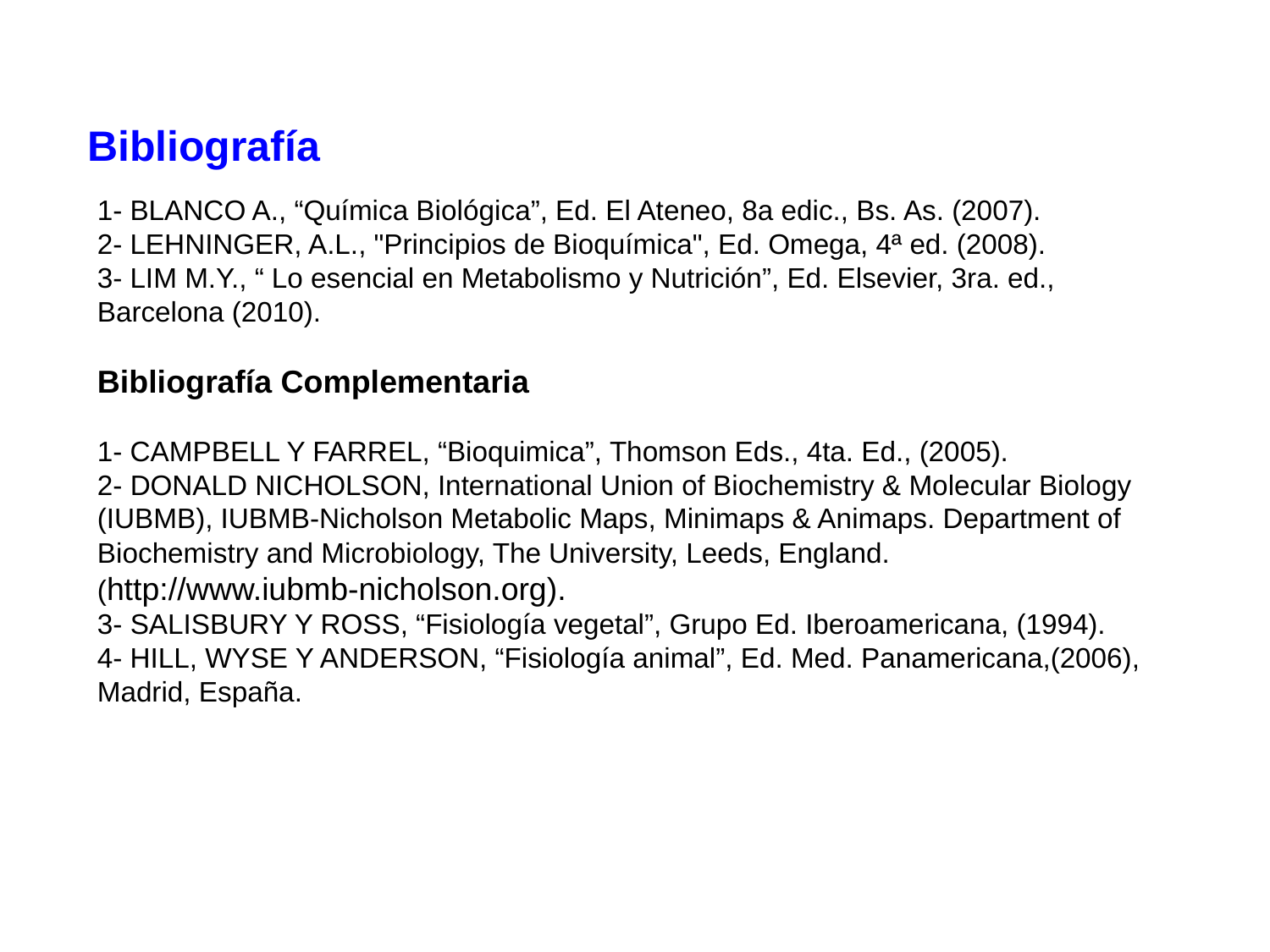

Bibliografía
1- BLANCO A., “Química Biológica”, Ed. El Ateneo, 8a edic., Bs. As. (2007).
2- LEHNINGER, A.L., "Principios de Bioquímica", Ed. Omega, 4ª ed. (2008).
3- LIM M.Y., “ Lo esencial en Metabolismo y Nutrición”, Ed. Elsevier, 3ra. ed., Barcelona (2010).

Bibliografía Complementaria

1- CAMPBELL Y FARREL, “Bioquimica”, Thomson Eds., 4ta. Ed., (2005).
2- DONALD NICHOLSON, International Union of Biochemistry & Molecular Biology (IUBMB), IUBMB-Nicholson Metabolic Maps, Minimaps & Animaps. Department of Biochemistry and Microbiology, The University, Leeds, England. (http://www.iubmb-nicholson.org).
3- SALISBURY Y ROSS, “Fisiología vegetal”, Grupo Ed. Iberoamericana, (1994).
4- HILL, WYSE Y ANDERSON, “Fisiología animal”, Ed. Med. Panamericana,(2006), Madrid, España.